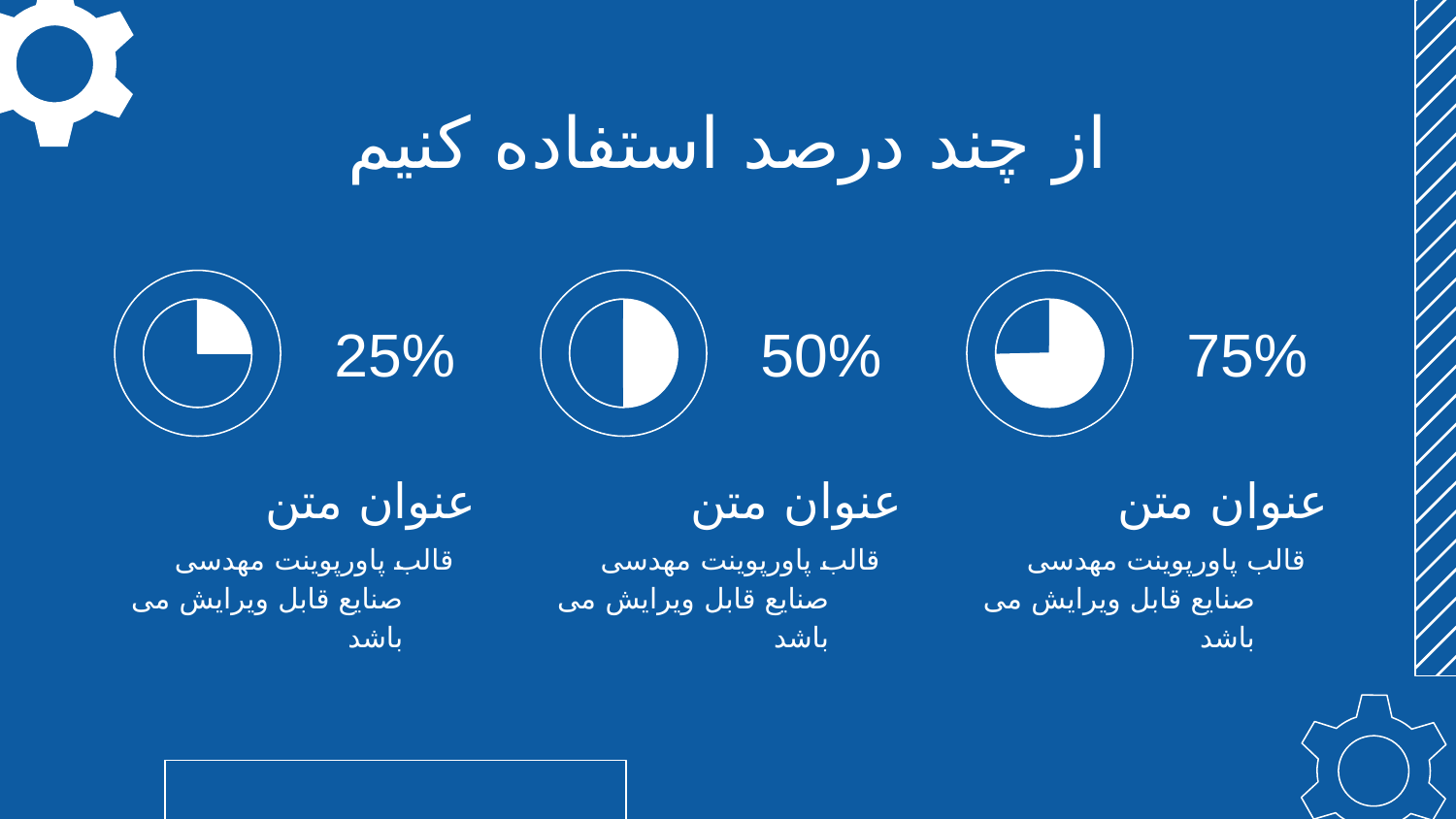

از چند درصد استفاده کنیم

50%
75%
# 25%
عنوان متن
عنوان متن
عنوان متن
قالب پاورپوینت مهدسی صنایع قابل ویرایش می باشد
قالب پاورپوینت مهدسی صنایع قابل ویرایش می باشد
قالب پاورپوینت مهدسی صنایع قابل ویرایش می باشد